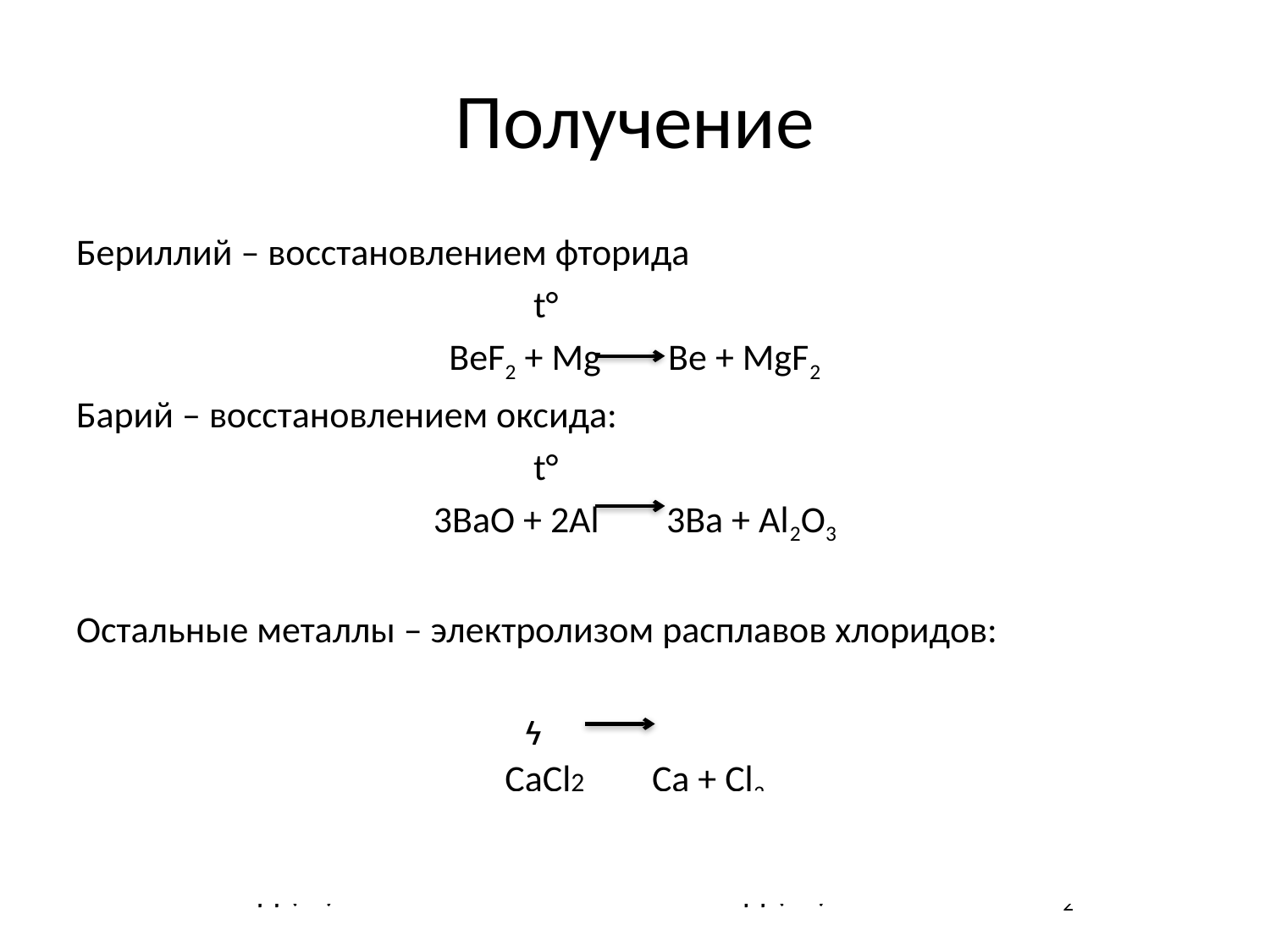

# Получение
Бериллий – восстановлением фторида
                                                      t°
BeF2 + Mg        Be + MgF2
Барий – восстановлением оксида:
                                                      t°
3BaO + 2Al        3Ba + Al2O3

Остальные металлы – электролизом расплавов хлоридов:
                                                     ϟ
CaCl2        Ca + Cl2

Катод (К-): Ca2+ + 2ē -> Ca0            Анод (А+) : 2Cl- – 2ē -> Cl2